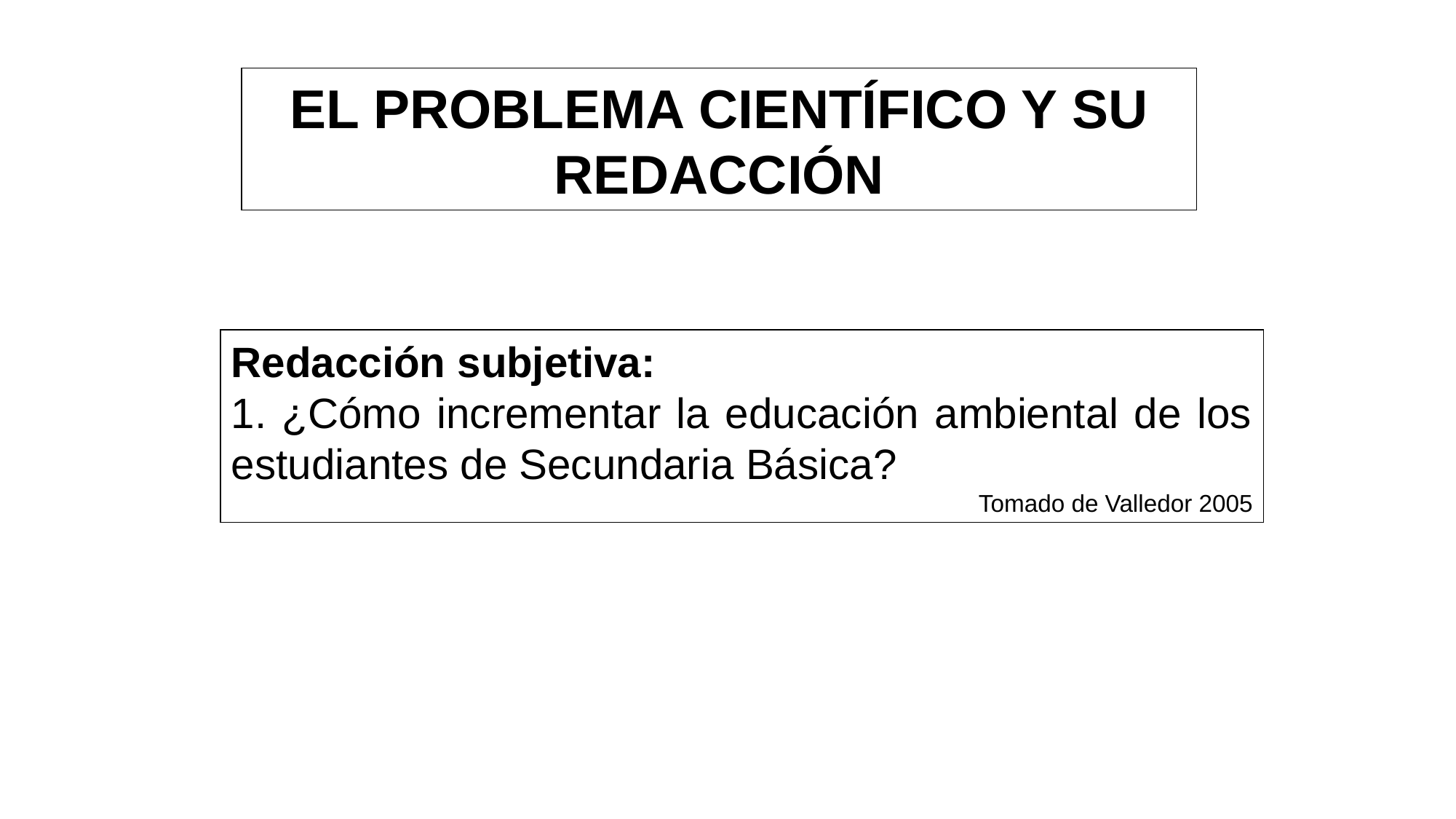

EL PROBLEMA CIENTÍFICO Y SU REDACCIÓN
Redacción subjetiva:
1. ¿Cómo incrementar la educación ambiental de los estudiantes de Secundaria Básica?
Tomado de Valledor 2005